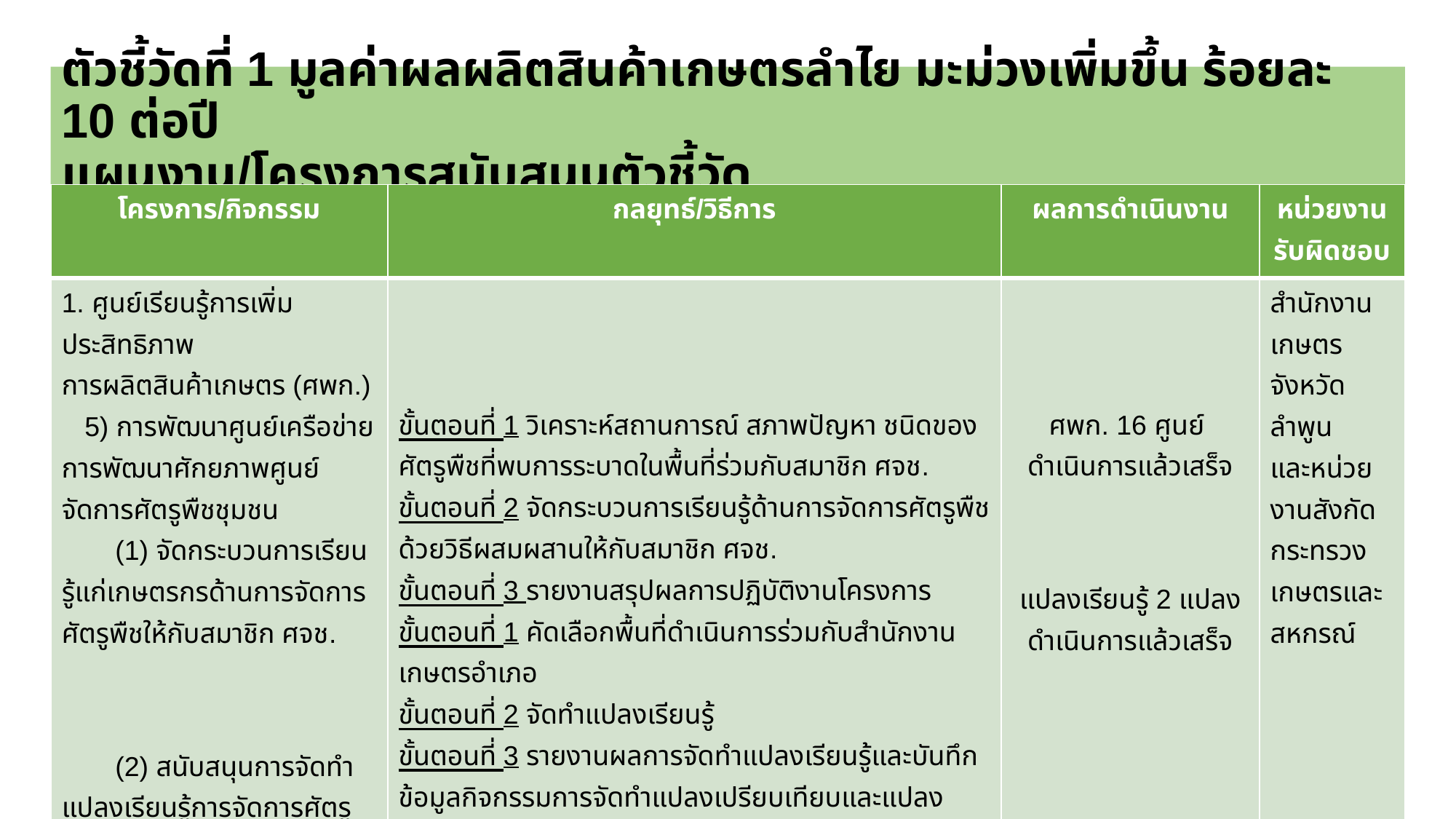

# ตัวชี้วัดที่ 1 มูลค่าผลผลิตสินค้าเกษตรลำไย มะม่วงเพิ่มขึ้น ร้อยละ 10 ต่อปี แผนงาน/โครงการสนับสนุนตัวชี้วัด
| โครงการ/กิจกรรม | กลยุทธ์/วิธีการ | ผลการดำเนินงาน | หน่วยงานรับผิดชอบ |
| --- | --- | --- | --- |
| 1. ศูนย์เรียนรู้การเพิ่มประสิทธิภาพ การผลิตสินค้าเกษตร (ศพก.) 5) การพัฒนาศูนย์เครือข่ายการพัฒนาศักยภาพศูนย์จัดการศัตรูพืชชุมชน (1) จัดกระบวนการเรียนรู้แก่เกษตรกรด้านการจัดการศัตรูพืชให้กับสมาชิก ศจช.   (2) สนับสนุนการจัดทำแปลงเรียนรู้การจัดการศัตรูพืชด้วยวิธีผสมผสานที่เหมาะสมกับพื้นที่ | ขั้นตอนที่ 1 วิเคราะห์สถานการณ์ สภาพปัญหา ชนิดของศัตรูพืชที่พบการระบาดในพื้นที่ร่วมกับสมาชิก ศจช. ขั้นตอนที่ 2 จัดกระบวนการเรียนรู้ด้านการจัดการศัตรูพืชด้วยวิธีผสมผสานให้กับสมาชิก ศจช. ขั้นตอนที่ 3 รายงานสรุปผลการปฏิบัติงานโครงการ ขั้นตอนที่ 1 คัดเลือกพื้นที่ดำเนินการร่วมกับสำนักงานเกษตรอำเภอ ขั้นตอนที่ 2 จัดทำแปลงเรียนรู้ ขั้นตอนที่ 3 รายงานผลการจัดทำแปลงเรียนรู้และบันทึกข้อมูลกิจกรรมการจัดทำแปลงเปรียบเทียบและแปลงเรียนรู้ตั้งแต่เริ่มต้นฤดูกาลเพาะปลูก จนถึงการเก็บเกี่ยว | ศพก. 16 ศูนย์ ดำเนินการแล้วเสร็จ แปลงเรียนรู้ 2 แปลง ดำเนินการแล้วเสร็จ | สำนักงานเกษตรจังหวัดลำพูน และหน่วยงานสังกัดกระทรวงเกษตรและสหกรณ์ |